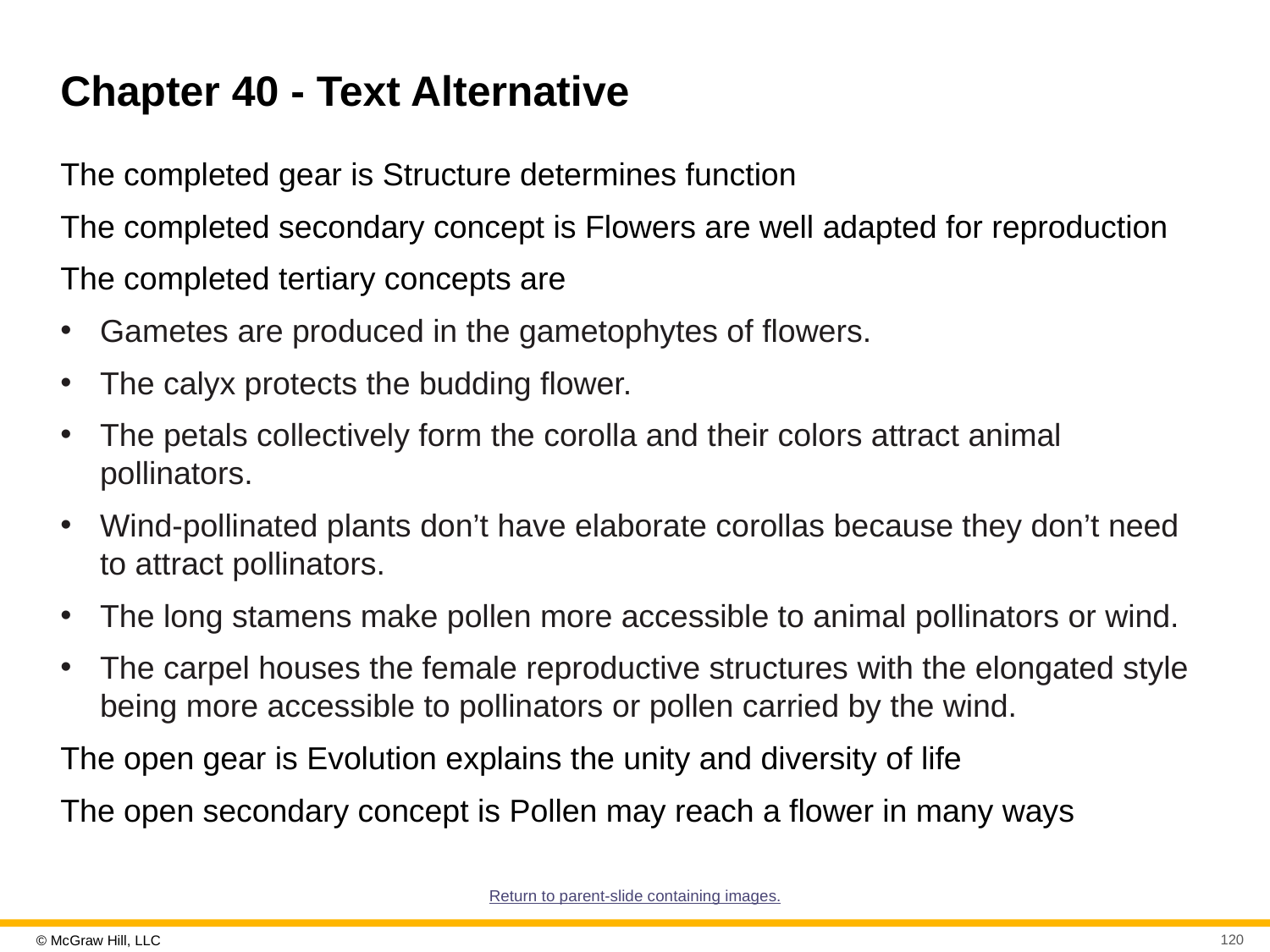

# Chapter 40 - Text Alternative
The completed gear is Structure determines function
The completed secondary concept is Flowers are well adapted for reproduction
The completed tertiary concepts are
Gametes are produced in the gametophytes of flowers.
The calyx protects the budding flower.
The petals collectively form the corolla and their colors attract animal pollinators.
Wind-pollinated plants don’t have elaborate corollas because they don’t need to attract pollinators.
The long stamens make pollen more accessible to animal pollinators or wind.
The carpel houses the female reproductive structures with the elongated style being more accessible to pollinators or pollen carried by the wind.
The open gear is Evolution explains the unity and diversity of life
The open secondary concept is Pollen may reach a flower in many ways
Return to parent-slide containing images.
120